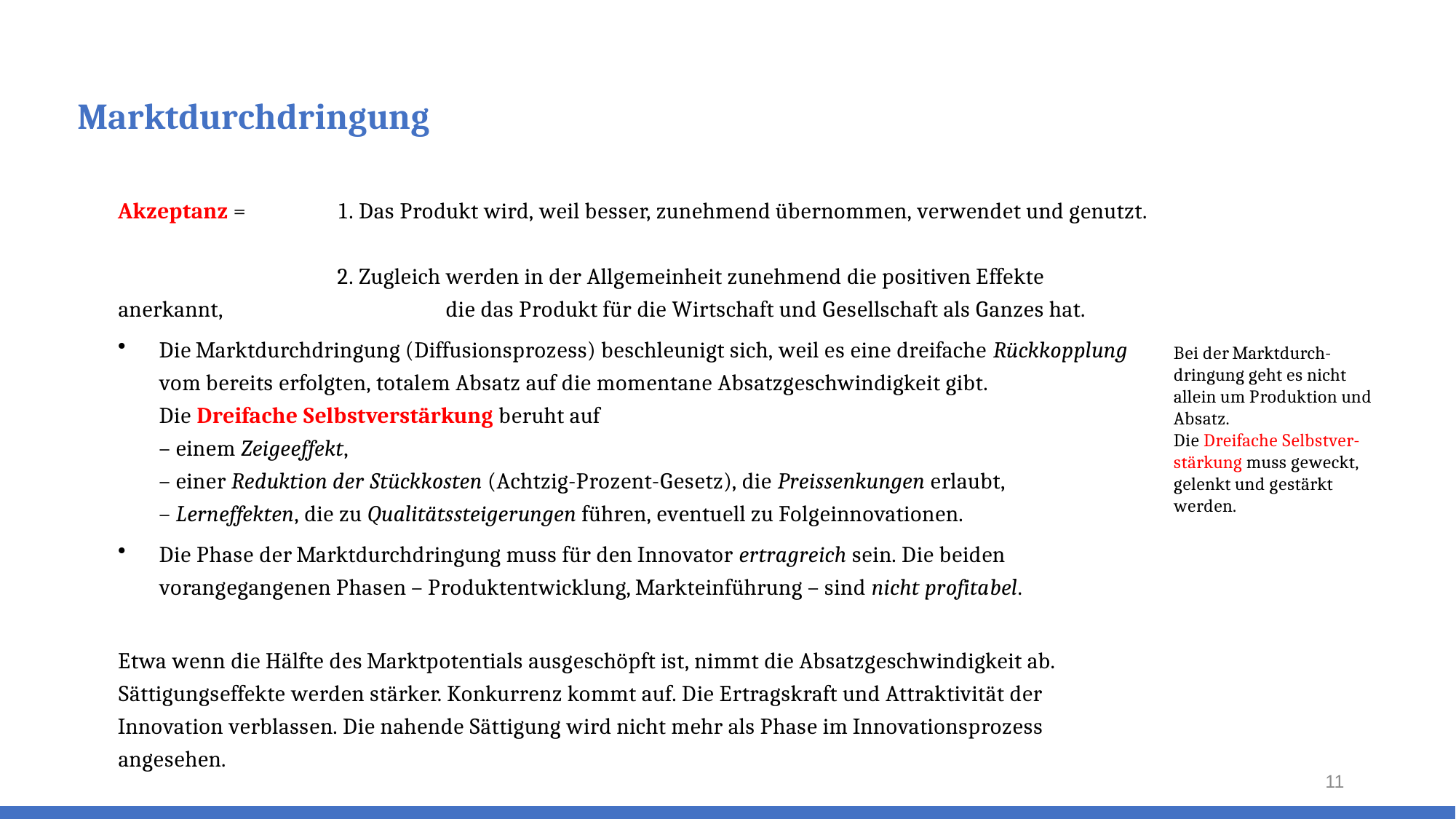

# Marktdurchdringung
Akzeptanz = 	1. Das Produkt wird, weil besser, zunehmend übernommen, verwendet und genutzt.
		2. Zugleich werden in der Allgemeinheit zunehmend die positiven Effekte anerkannt, 		die das Produkt für die Wirtschaft und Gesellschaft als Ganzes hat.
Die Marktdurchdringung (Diffusionsprozess) beschleunigt sich, weil es eine dreifache Rückkopplung vom bereits erfolgten, totalem Absatz auf die momentane Absatzgeschwindigkeit gibt.
Die Dreifache Selbstverstärkung beruht auf
– einem Zeigeeffekt,
– einer Reduktion der Stückkosten (Achtzig-Prozent-Gesetz), die Preissenkungen erlaubt,
– Lerneffekten, die zu Qualitätssteigerungen führen, eventuell zu Folgeinnovationen.
Die Phase der Marktdurchdringung muss für den Innovator ertragreich sein. Die beiden vorangegangenen Phasen – Produktentwicklung, Markteinführung – sind nicht profitabel.
Etwa wenn die Hälfte des Marktpotentials ausgeschöpft ist, nimmt die Absatzgeschwindigkeit ab. Sättigungseffekte werden stärker. Konkurrenz kommt auf. Die Ertragskraft und Attraktivität der Innovation verblassen. Die nahende Sättigung wird nicht mehr als Phase im Innovationsprozess angesehen.

zunehmend erlangt Entwicklungsarbeit und Arbeit in der Marktvorbereitung und Arbeit zur Förderung der Akzeptanz. Joseph Schumpeter folgend, werden im Innovationsprozess drei Phasen gesehen:
1.  Phase: Produktentwicklung
Die Arbeit in der Phase der Produktentwicklung führt auf Prototypen, auf Vorläufer, die dann erprobt, geprüft und weiter finalisiert werden.
2. Phase: Markteinführung
Bei der Markteinführung werden Medien und Multiplikatoren angesprochen.
– Die erheblichen Verbesserungen für Nutzer werden präsentiert,
– und ebenso die positiven Wirkungen für die Gesellschaft als Ganzes.
Durch Tests und die Reputation des Unternehmens wird die Marketingbotschaft glaubwürdig gemacht.
3. Phase: Marktdurchdringung

    Im Unterschied zur Erfindung:
Das Neue wird nicht nur demonstriert (wie bei der Erfindung). Das Neue ist durchkonstruiert und industriell machbar (skalierbar).
Im Unterschied zur Wirkungsinvestition:
1. Die Innovation soll sichtliche Neuheit zeigen und bessere Performance bieten.
2. Zwar soll die Innovation auch positive externe Effekte haben (auf Wirtschaft und Gesellschaft positiv ausstrahlen), doch steht die Messbarkeit dieser externen Effekte nicht im Vordergrund.

Bei der Marktdurch-dringung geht es nicht allein um Produktion und Absatz.
Die Dreifache Selbstver-stärkung muss geweckt, gelenkt und gestärkt werden.
11